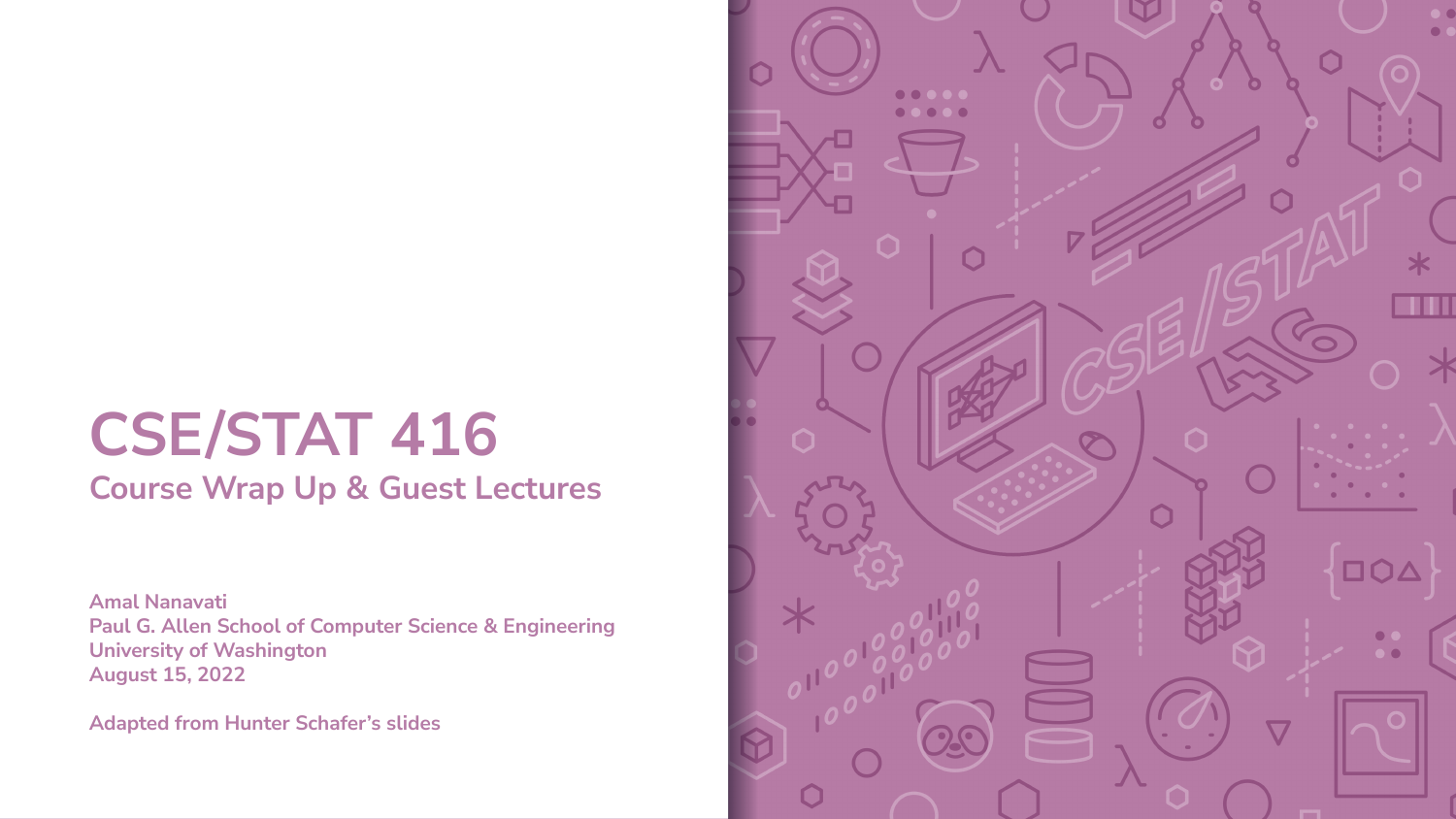

# CSE/STAT 416 Course Wrap Up & Guest Lectures Amal Nanavati Paul G. Allen School of Computer Science & Engineering University of Washington August 15, 2022 Adapted from Hunter Schafer’s slides